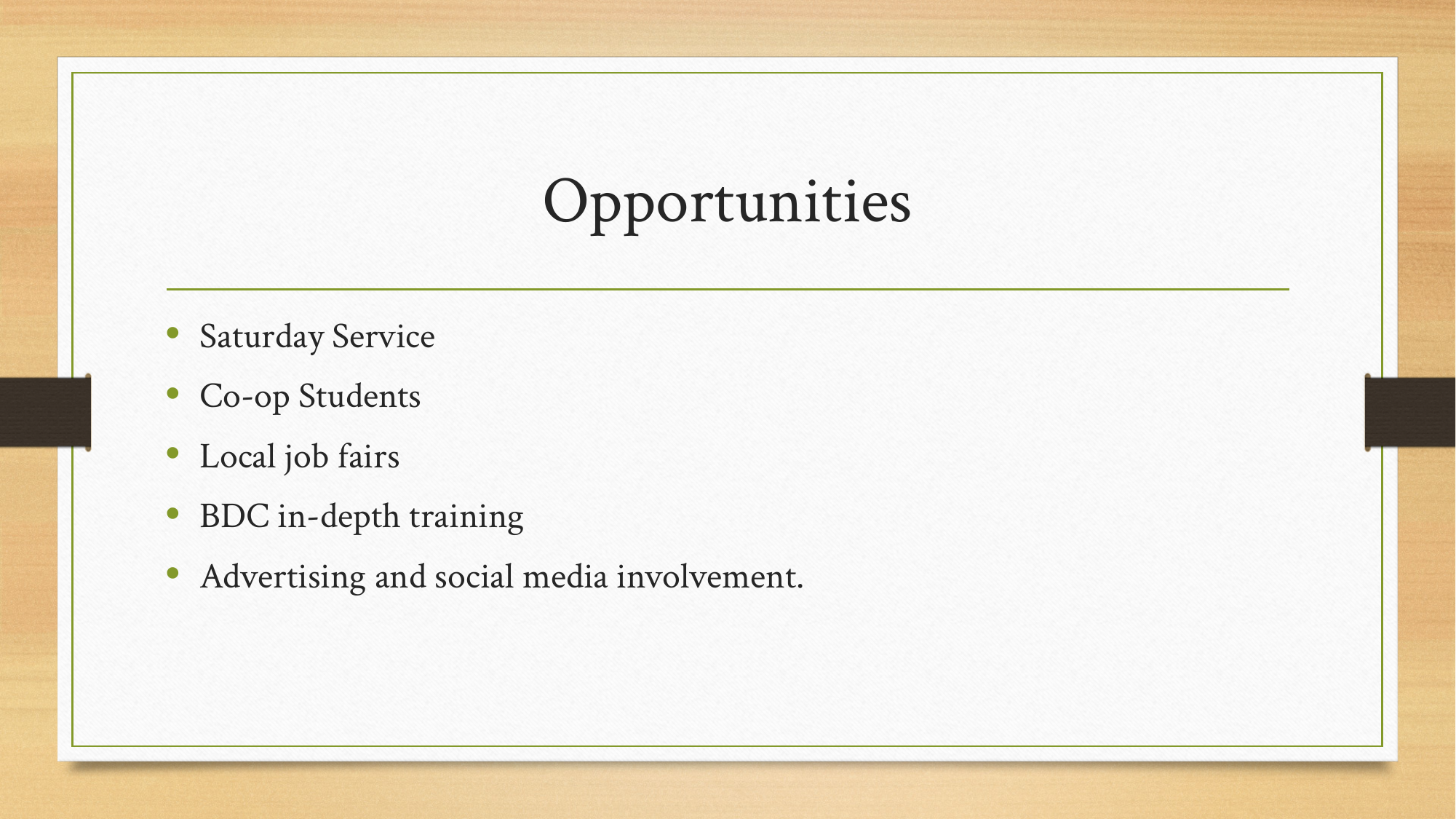

# Opportunities
Saturday Service
Co-op Students
Local job fairs
BDC in-depth training
Advertising and social media involvement.